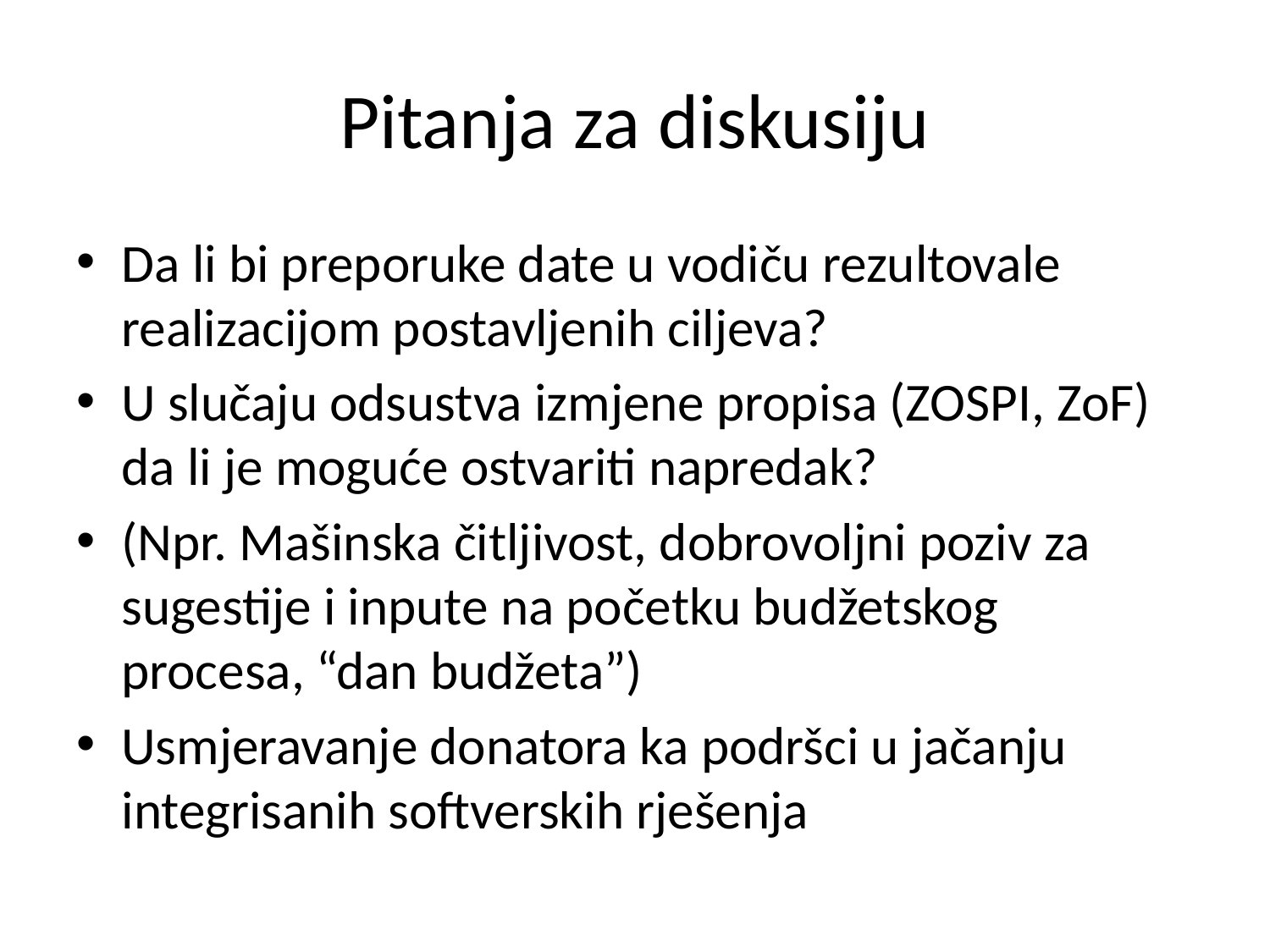

# Pitanja za diskusiju
Da li bi preporuke date u vodiču rezultovale realizacijom postavljenih ciljeva?
U slučaju odsustva izmjene propisa (ZOSPI, ZoF) da li je moguće ostvariti napredak?
(Npr. Mašinska čitljivost, dobrovoljni poziv za sugestije i inpute na početku budžetskog procesa, “dan budžeta”)
Usmjeravanje donatora ka podršci u jačanju integrisanih softverskih rješenja